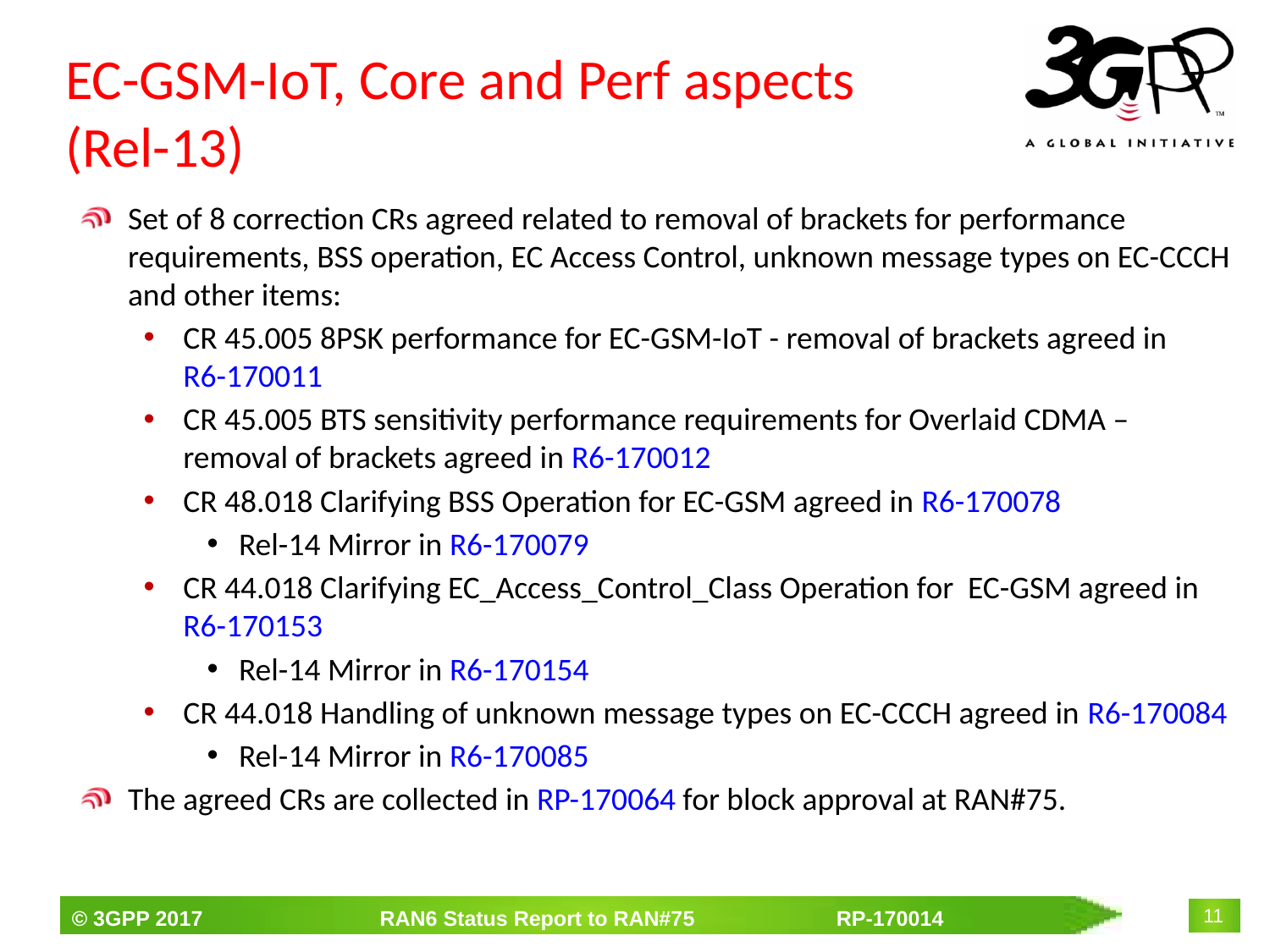

# EC-GSM-IoT, Core and Perf aspects (Rel-13)
Set of 8 correction CRs agreed related to removal of brackets for performance requirements, BSS operation, EC Access Control, unknown message types on EC-CCCH and other items:
CR 45.005 8PSK performance for EC-GSM-IoT - removal of brackets agreed in   R6-170011
CR 45.005 BTS sensitivity performance requirements for Overlaid CDMA – removal of brackets agreed in R6-170012
CR 48.018 Clarifying BSS Operation for EC-GSM agreed in R6-170078
Rel-14 Mirror in R6-170079
CR 44.018 Clarifying EC_Access_Control_Class Operation for  EC-GSM agreed in R6-170153
Rel-14 Mirror in R6-170154
CR 44.018 Handling of unknown message types on EC-CCCH agreed in R6-170084
Rel-14 Mirror in R6-170085
The agreed CRs are collected in RP-170064 for block approval at RAN#75.